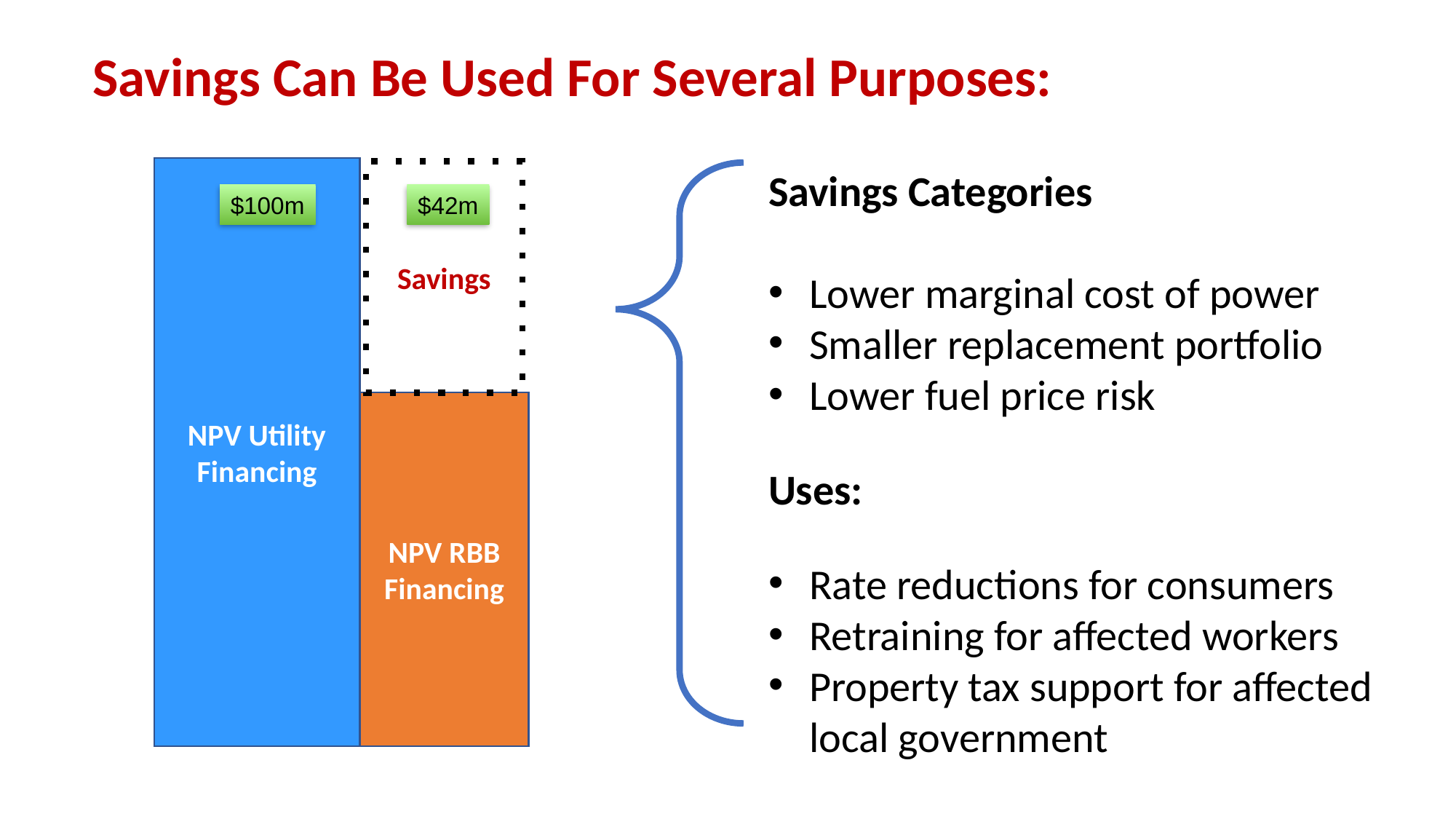

Savings Can Be Used For Several Purposes:
NPV Utility Financing
Savings Categories

Lower marginal cost of power
Smaller replacement portfolio
Lower fuel price risk

Uses:

Rate reductions for consumers
Retraining for affected workers
Property tax support for affected local government

Savings

$100m
$42m
NPV RBB Financing